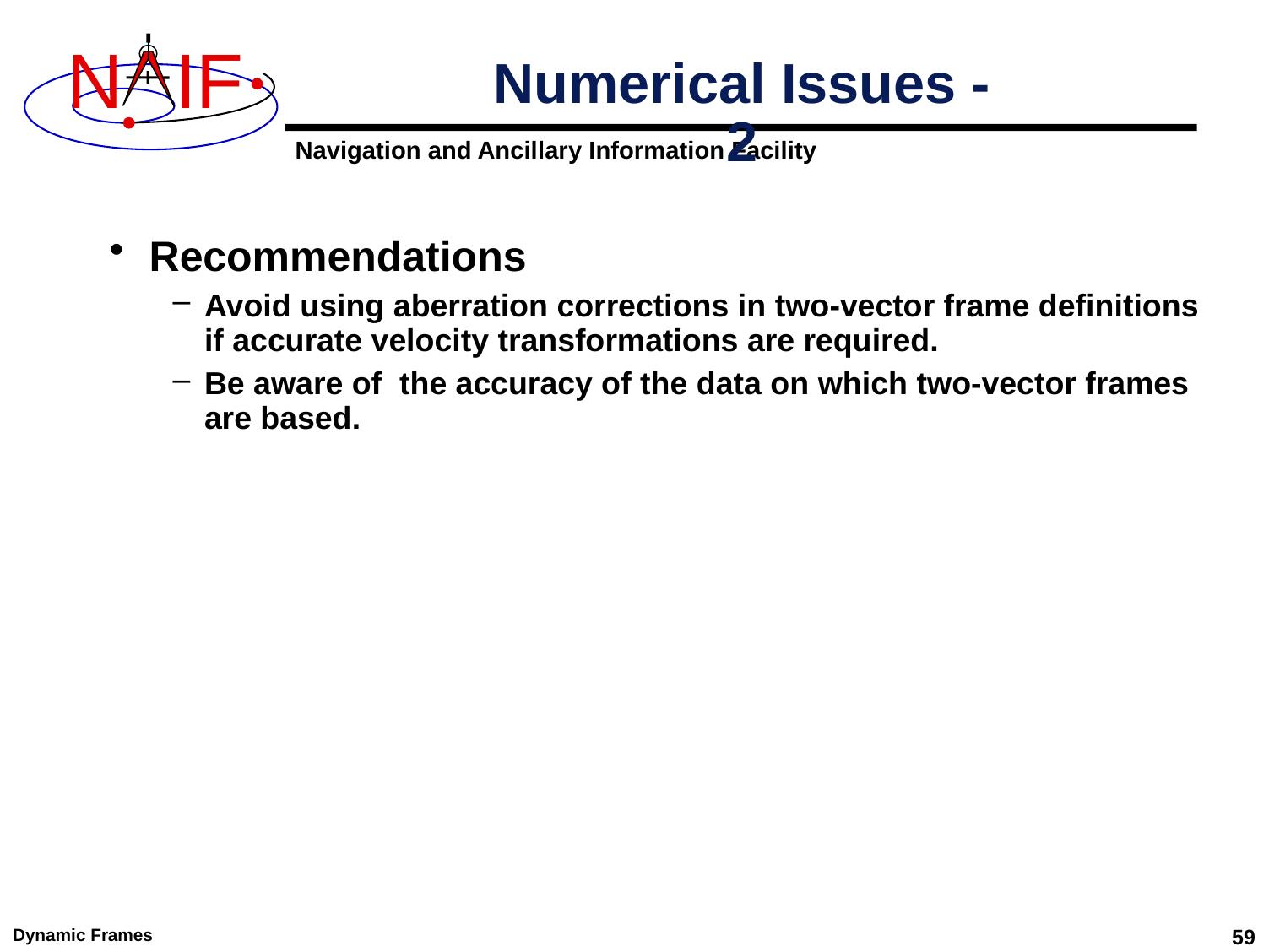

# Numerical Issues - 2

Recommendations
Avoid using aberration corrections in two-vector frame definitions if accurate velocity transformations are required.
Be aware of  the accuracy of the data on which two-vector frames are based.
Dynamic Frames
59